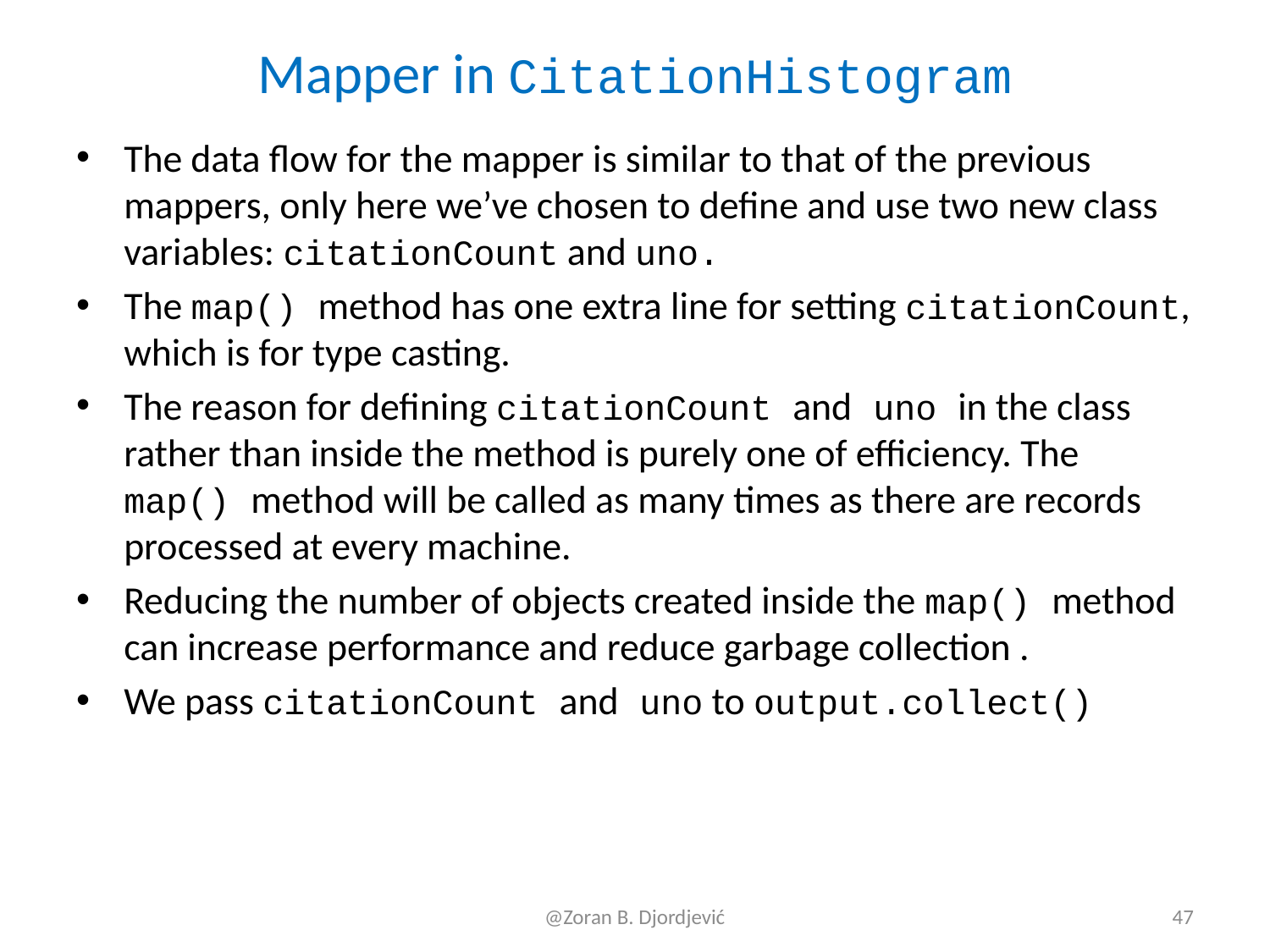

# Mapper in CitationHistogram
The data flow for the mapper is similar to that of the previous mappers, only here we’ve chosen to define and use two new class variables: citationCount and uno.
The map() method has one extra line for setting citationCount, which is for type casting.
The reason for defining citationCount and uno in the class rather than inside the method is purely one of efficiency. The map() method will be called as many times as there are records processed at every machine.
Reducing the number of objects created inside the map() method can increase performance and reduce garbage collection .
We pass citationCount and uno to output.collect()
@Zoran B. Djordjević
47